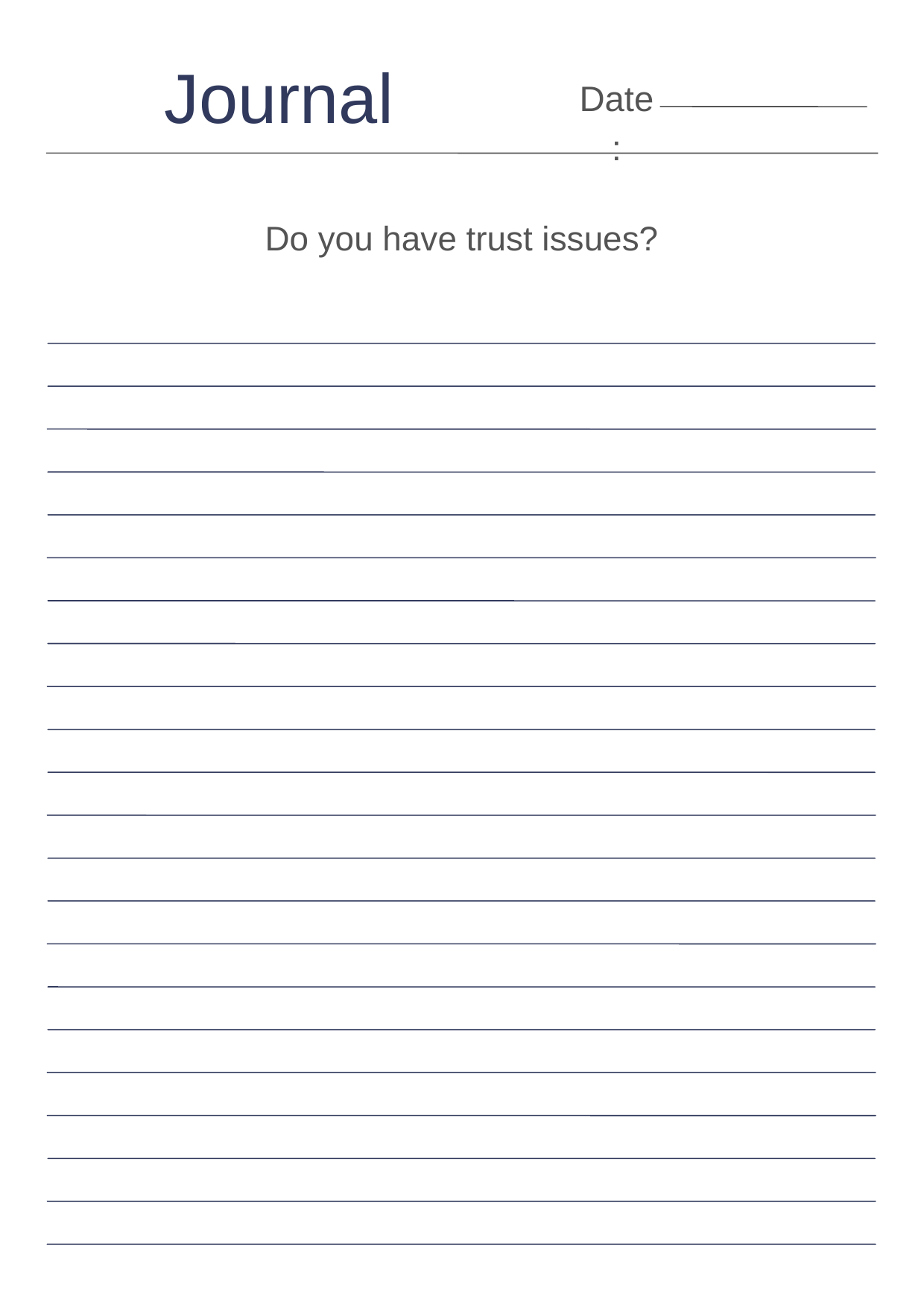

Journal
Date:

Do you have trust issues?